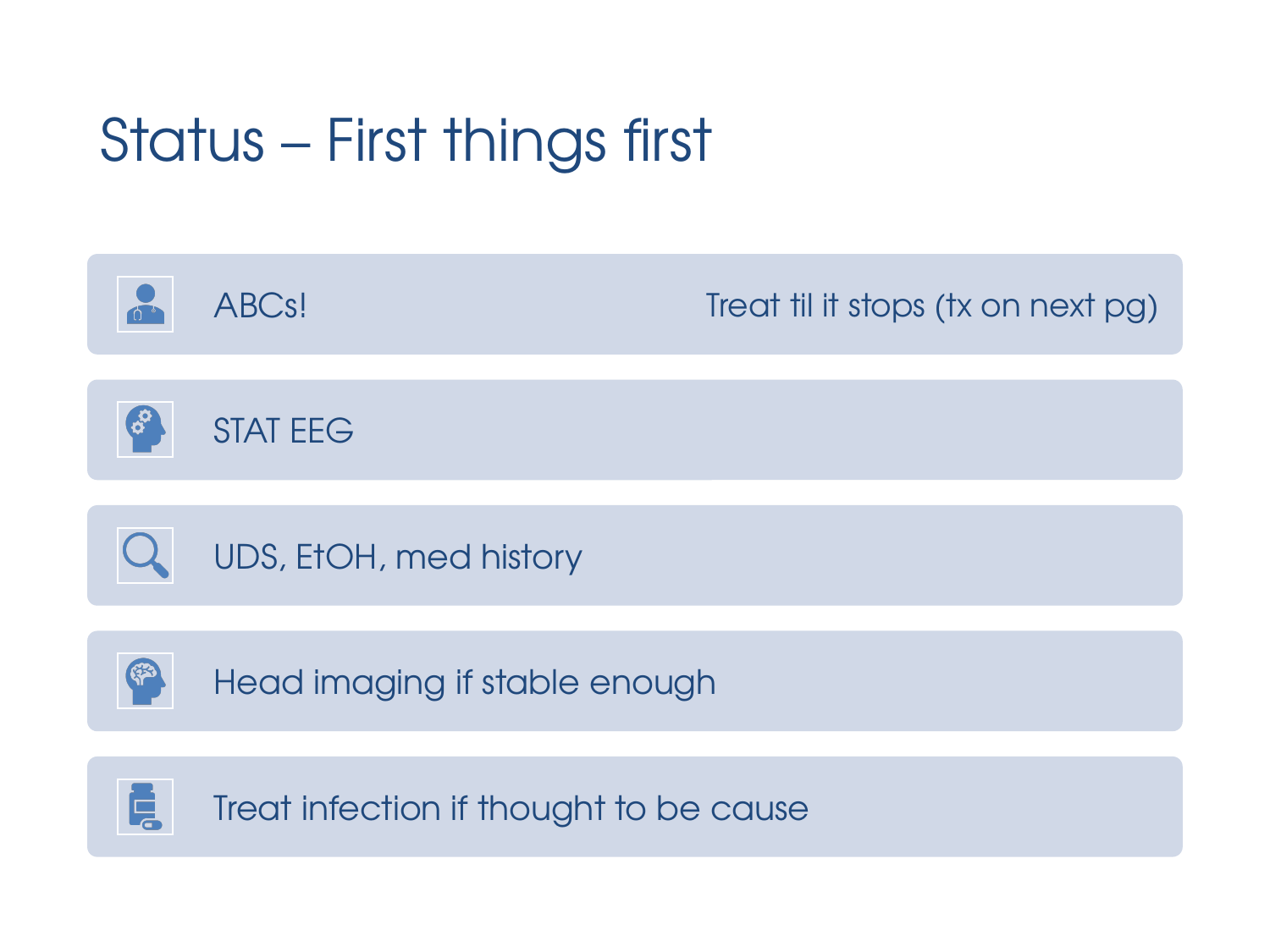

# Status – First things first
ABCs!
Treat til it stops (tx on next pg)
STAT EEG
UDS, EtOH, med history
Head imaging if stable enough
Treat infection if thought to be cause